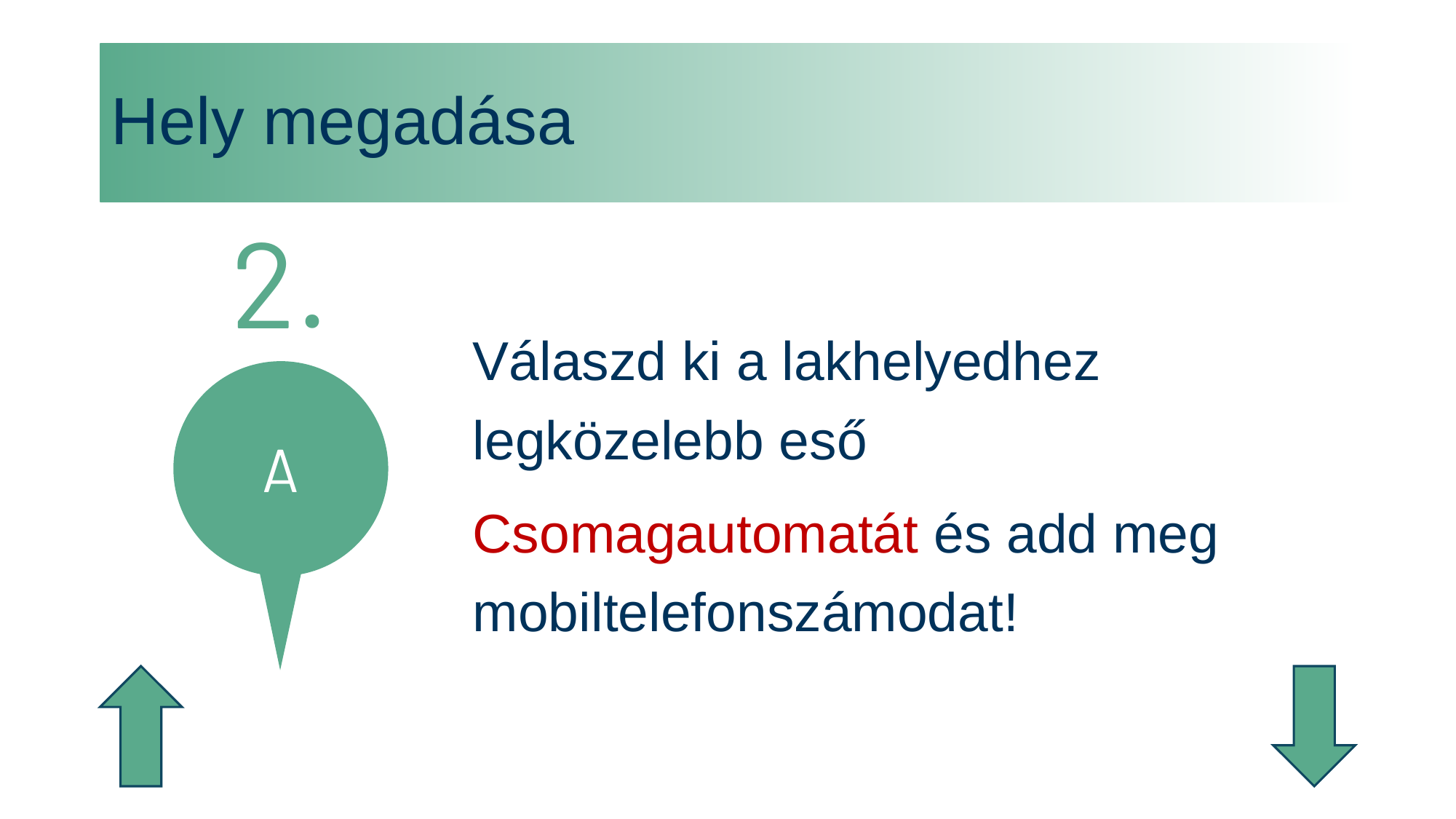

# Hely megadása
2.

Válaszd ki a lakhelyedhez legközelebb eső
Csomagautomatát és add meg mobiltelefonszámodat!

A